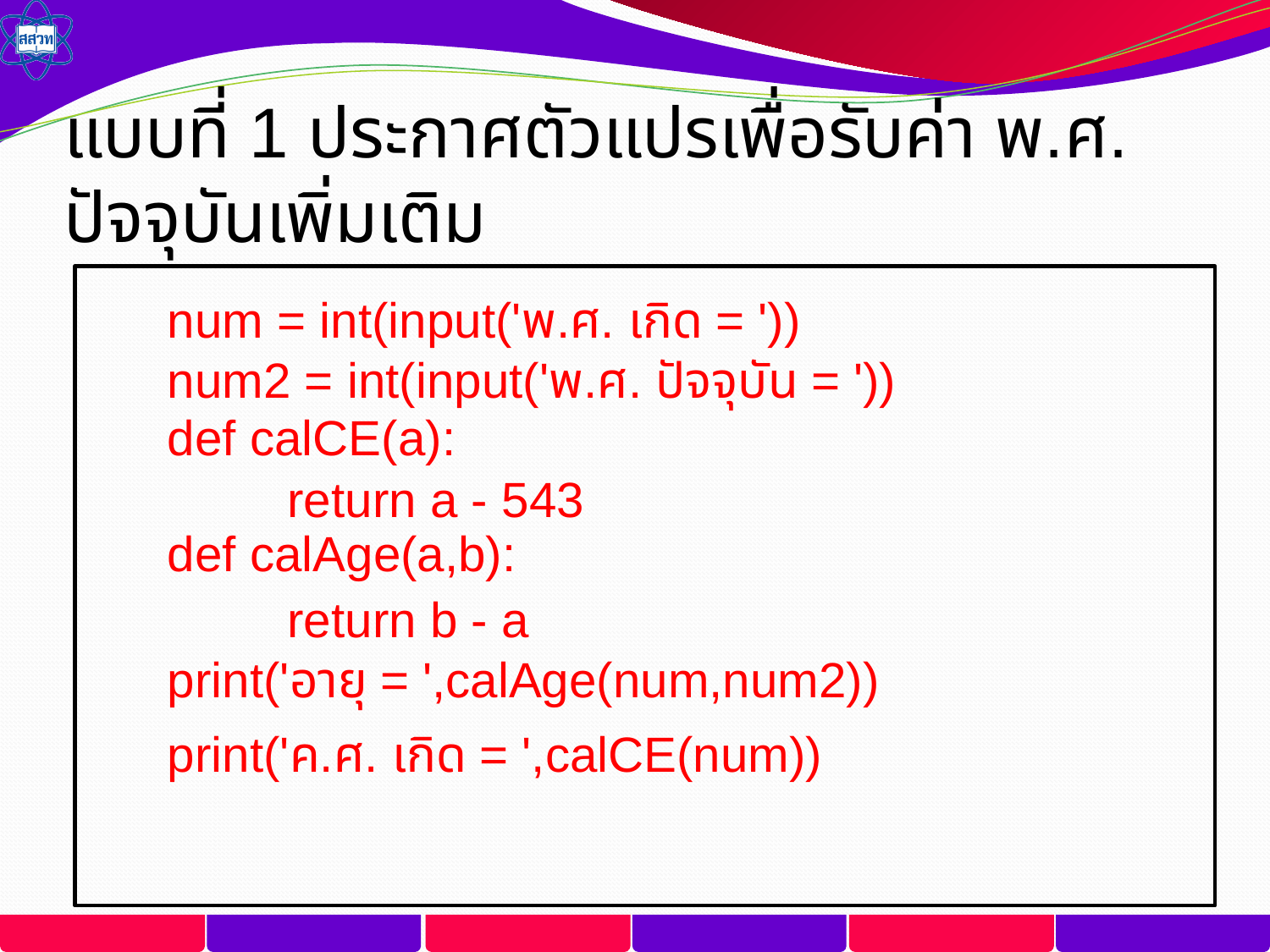

# แบบที่ 1 ประกาศตัวแปรเพื่อรับค่า พ.ศ. ปัจจุบันเพิ่มเติม

num = int(input('พ.ศ. เกิด = '))
num2 = int(input('พ.ศ. ปัจจุบัน = '))
def calCE(a):
return a - 543
def calAge(a,b):
return b - a
print('อายุ = ',calAge(num,num2))
print('ค.ศ. เกิด = ',calCE(num))